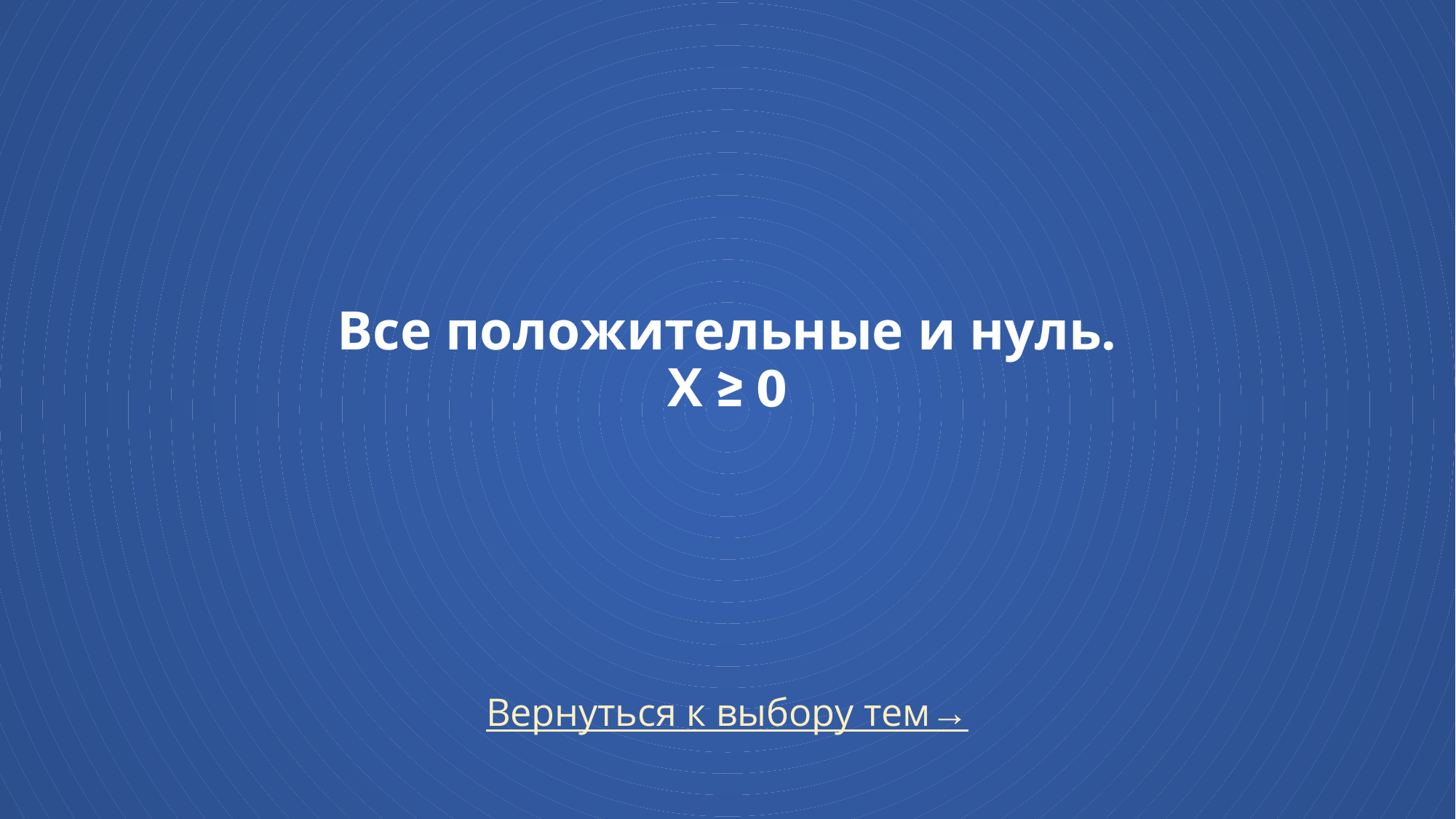

# Все положительные и нуль. Х ≥ 0
Вернуться к выбору тем→